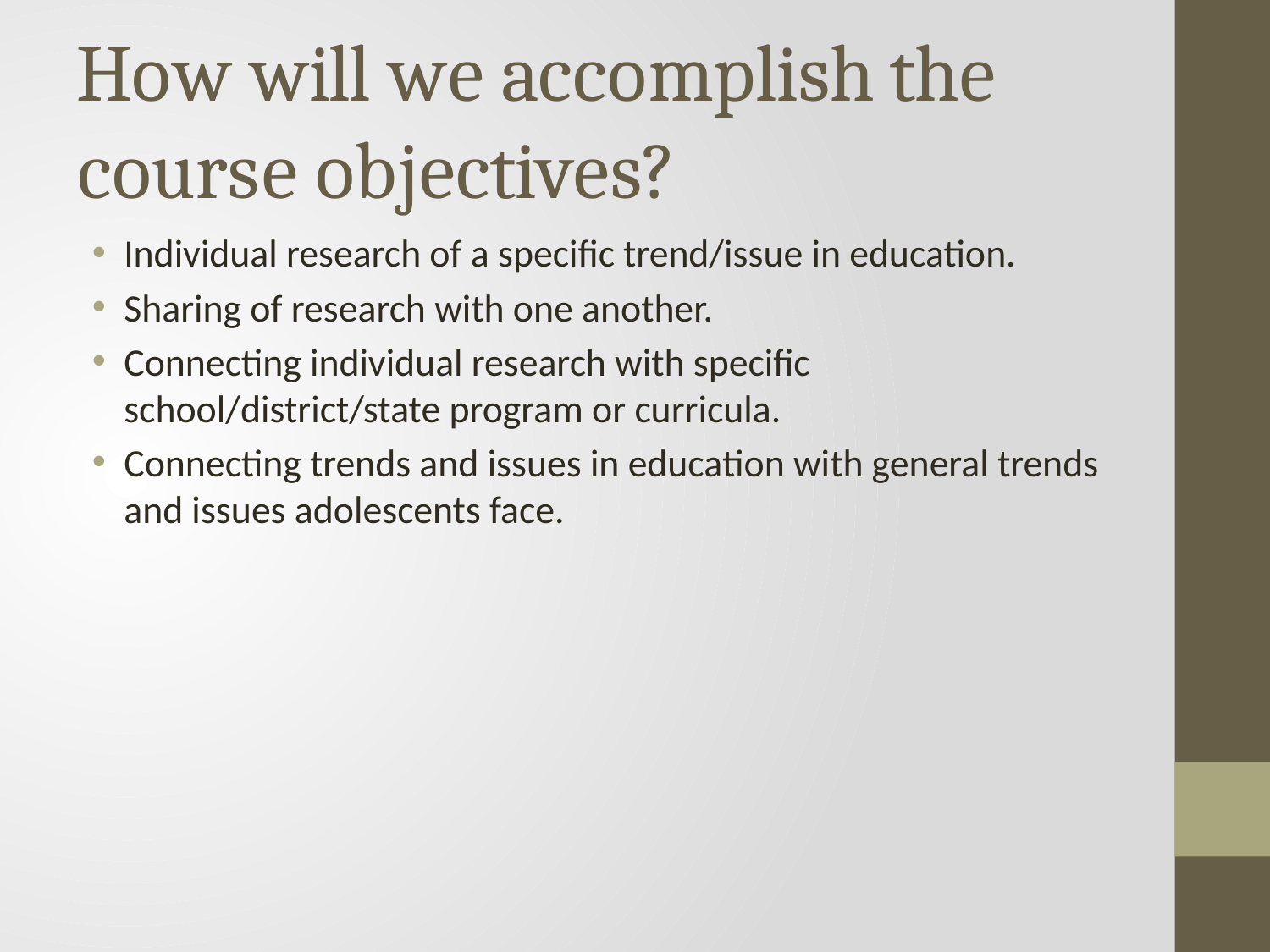

# How will we accomplish the course objectives?
Individual research of a specific trend/issue in education.
Sharing of research with one another.
Connecting individual research with specific school/district/state program or curricula.
Connecting trends and issues in education with general trends and issues adolescents face.